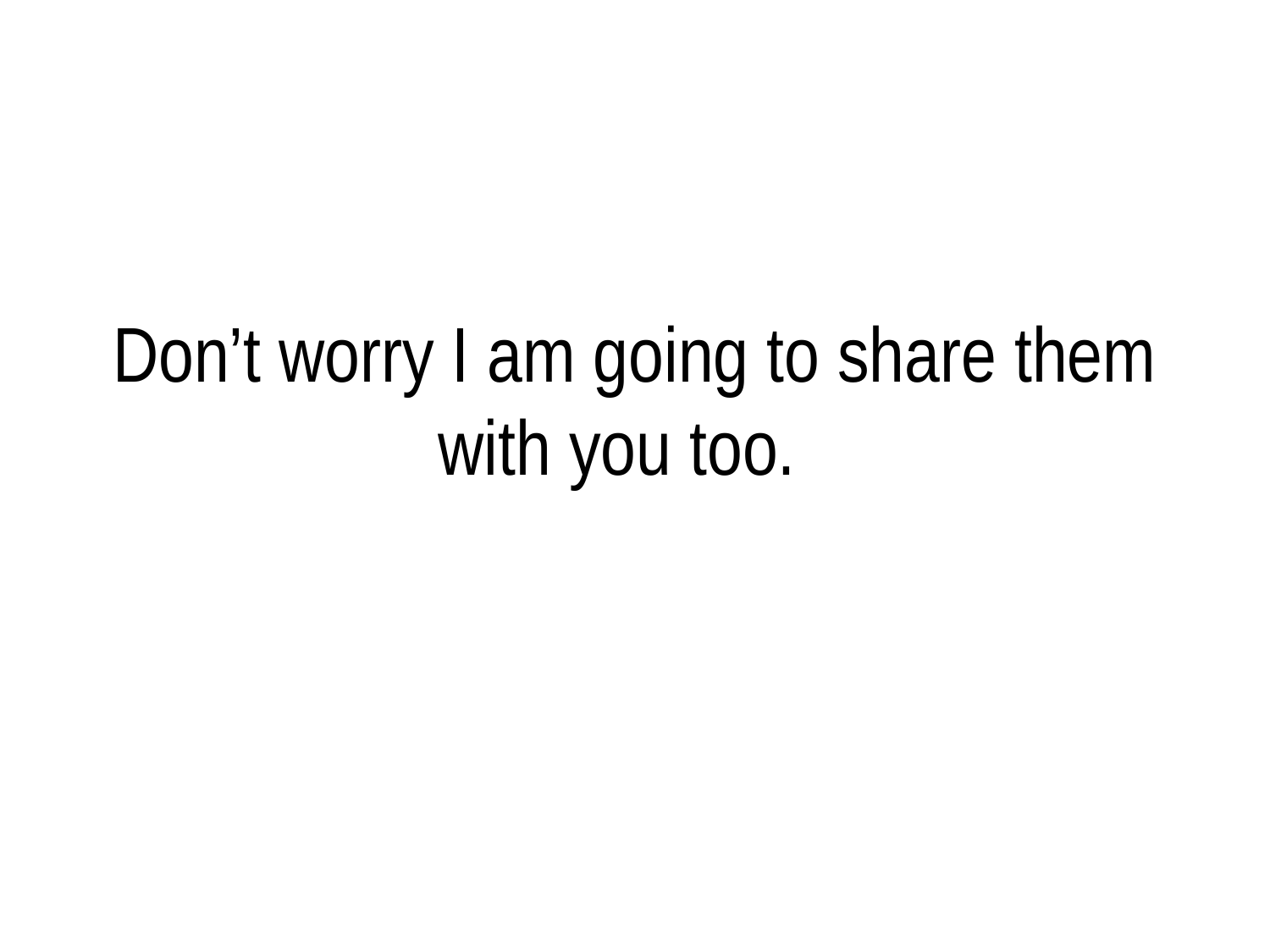

# Don’t worry I am going to share them with you too.